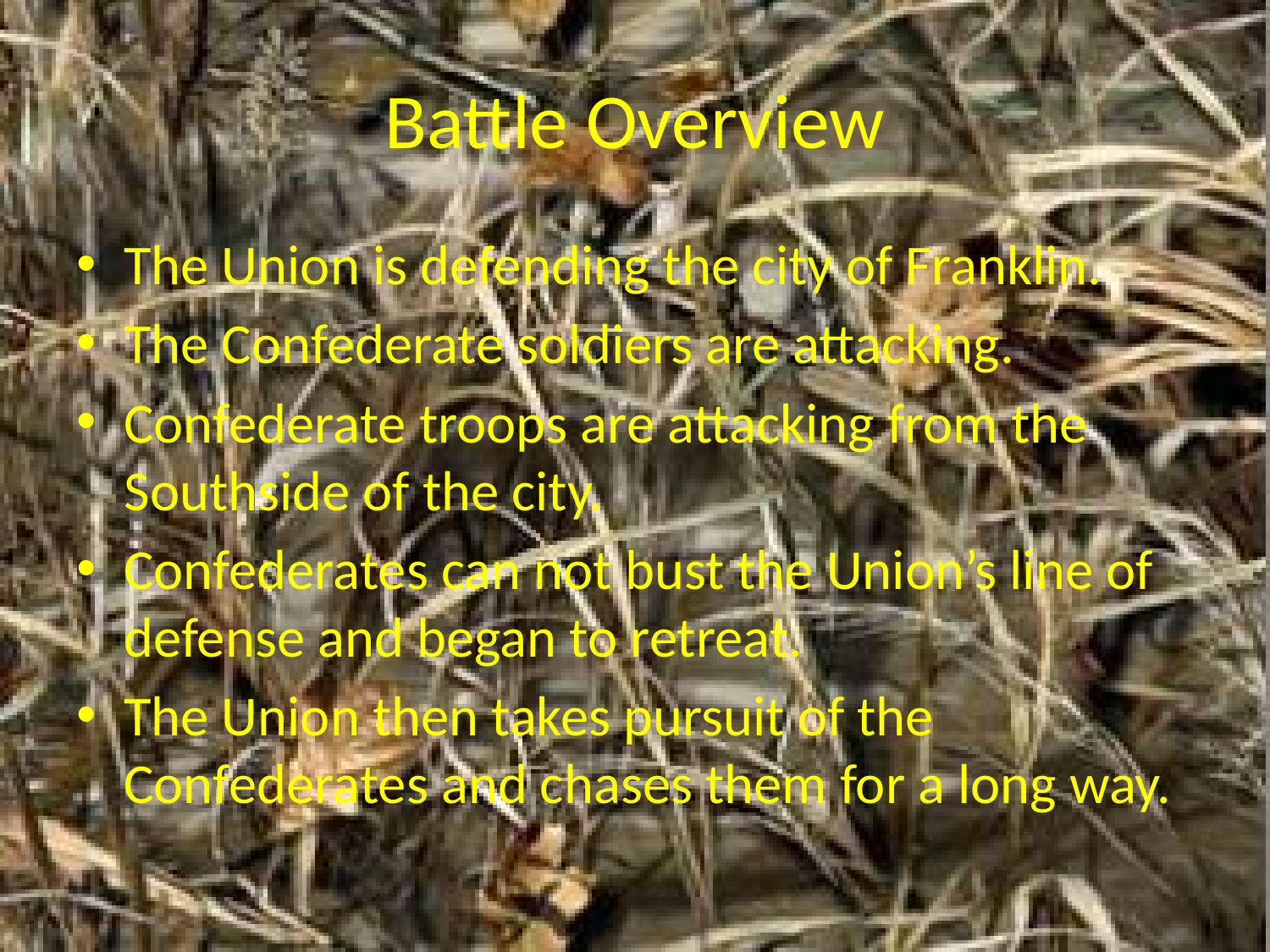

# Battle Overview
The Union is defending the city of Franklin.
The Confederate soldiers are attacking.
Confederate troops are attacking from the Southside of the city.
Confederates can not bust the Union’s line of defense and began to retreat.
The Union then takes pursuit of the Confederates and chases them for a long way.